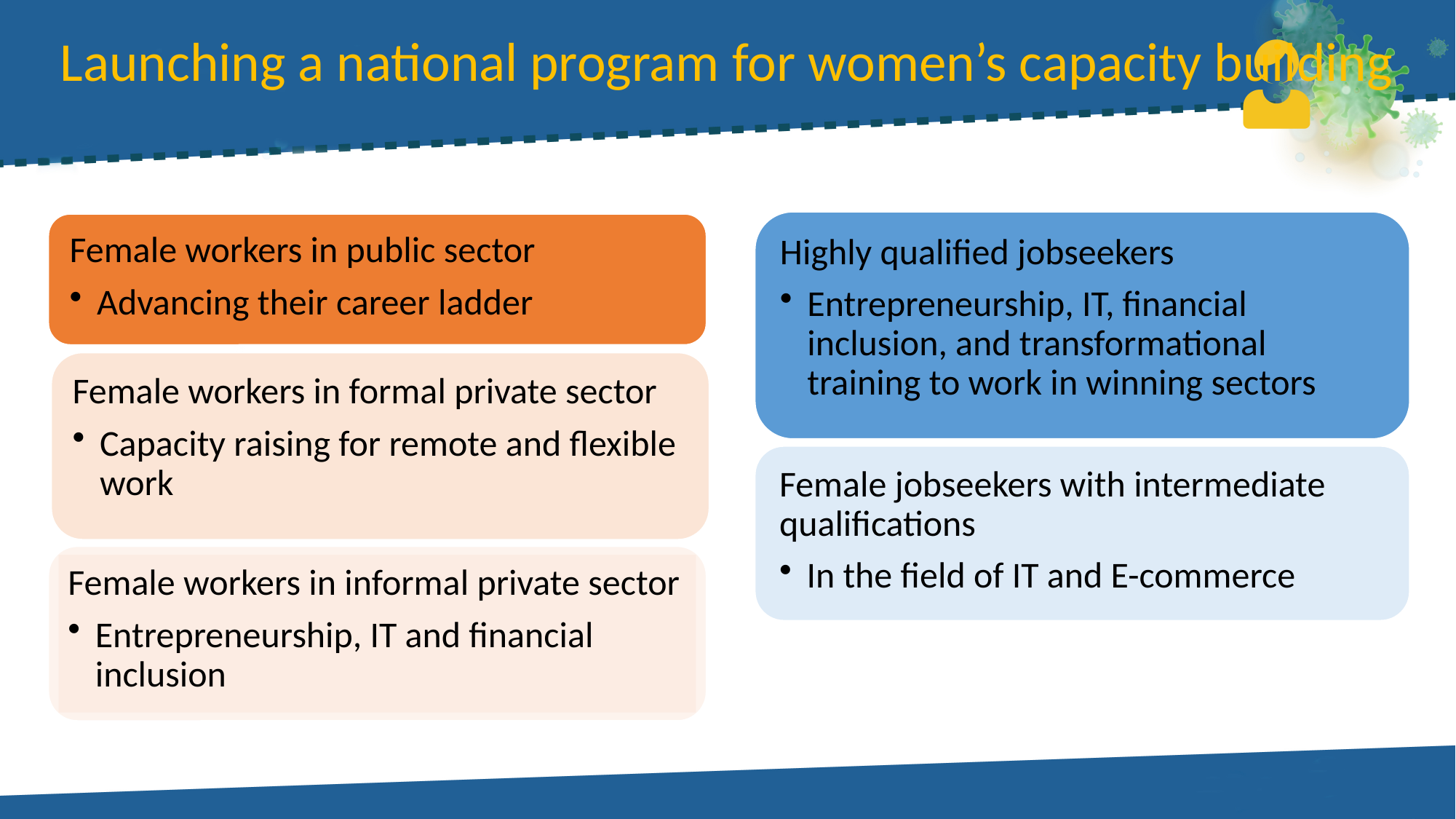

# Launching a national program for women’s capacity building

Highly qualified jobseekers
Entrepreneurship, IT, financial inclusion, and transformational training to work in winning sectors

Female workers in public sector
Advancing their career ladder

Female workers in formal private sector
Capacity raising for remote and flexible work

Female jobseekers with intermediate qualifications
In the field of IT and E-commerce

Female workers in informal private sector
Entrepreneurship, IT and financial inclusion